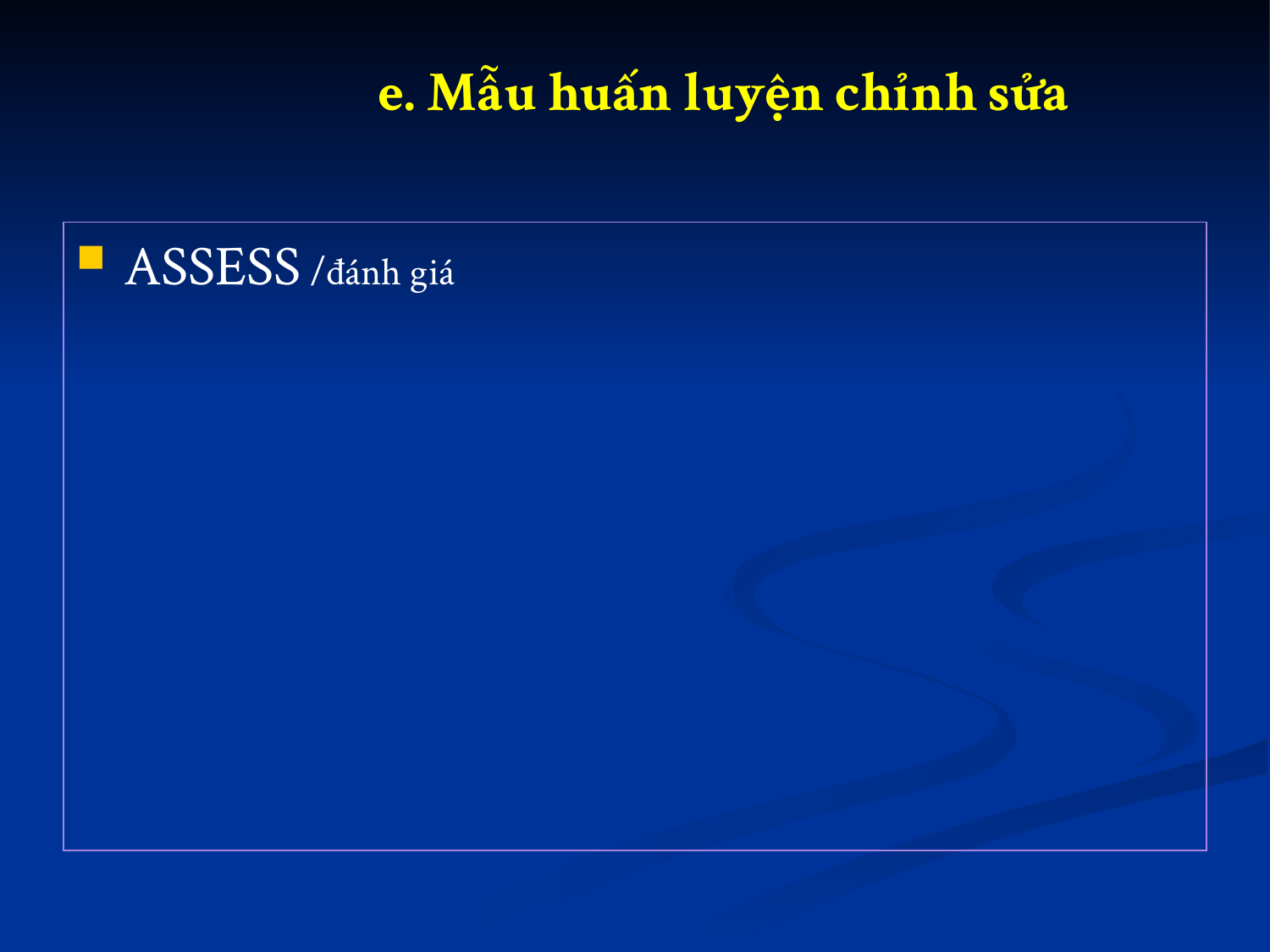

# e. Mẫu huấn luyện chỉnh sửa
ASSESS /đánh giá